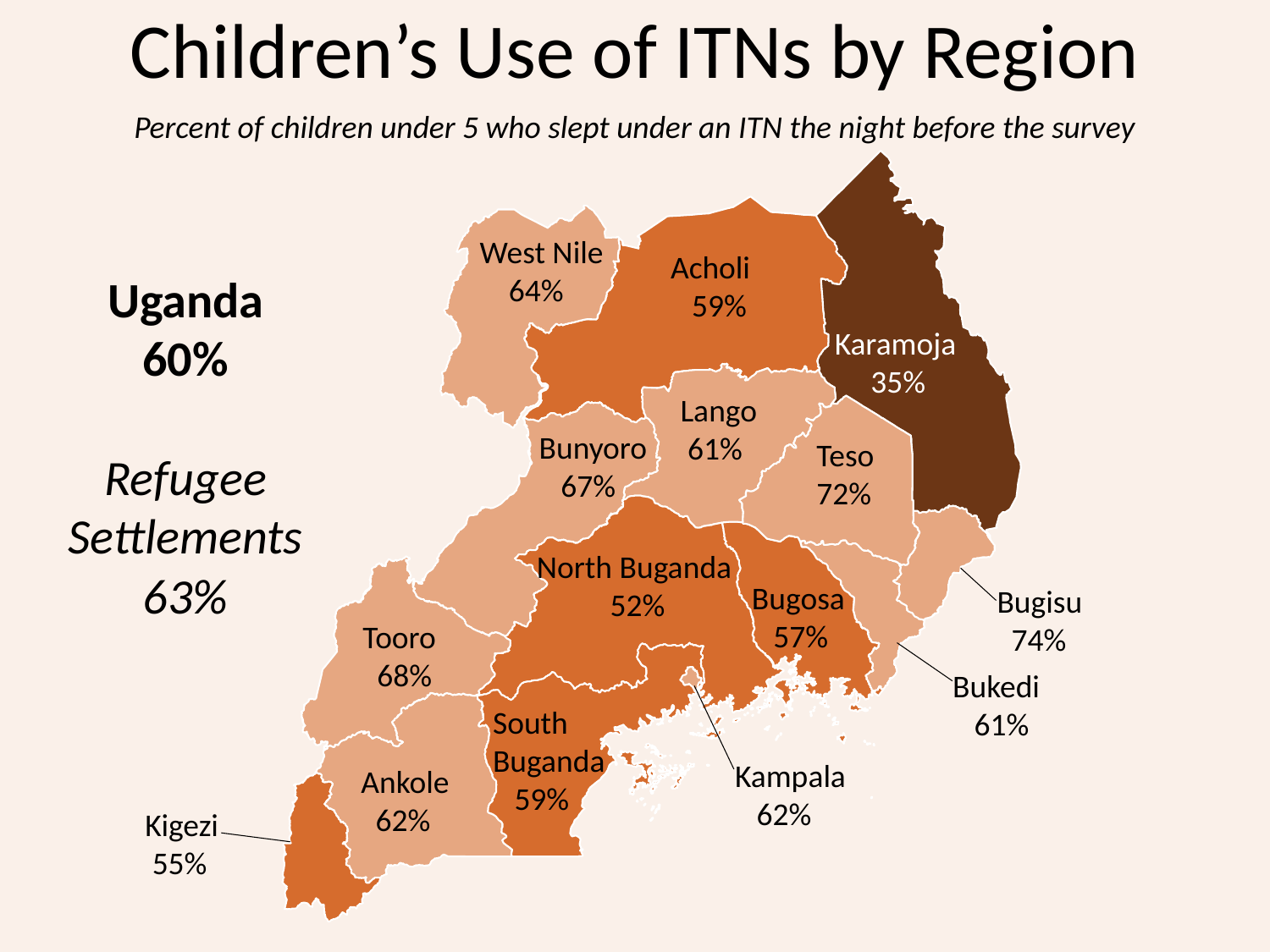

# Children’s Use of ITNs by Region
Percent of children under 5 who slept under an ITN the night before the survey

West Nile
    64%
 Acholi
59%
Uganda
60%

Refugee
Settlements
63%
Karamoja
35%

Lango
 61%

Bunyoro
   67%
Teso
72%

North Buganda
52%

Bugosa
   57%
Bugisu
  74%
Tooro
  68%

Bukedi
   61%

South Buganda
   59%
Kampala
   62%
Ankole
  62%

Kigezi
 55%